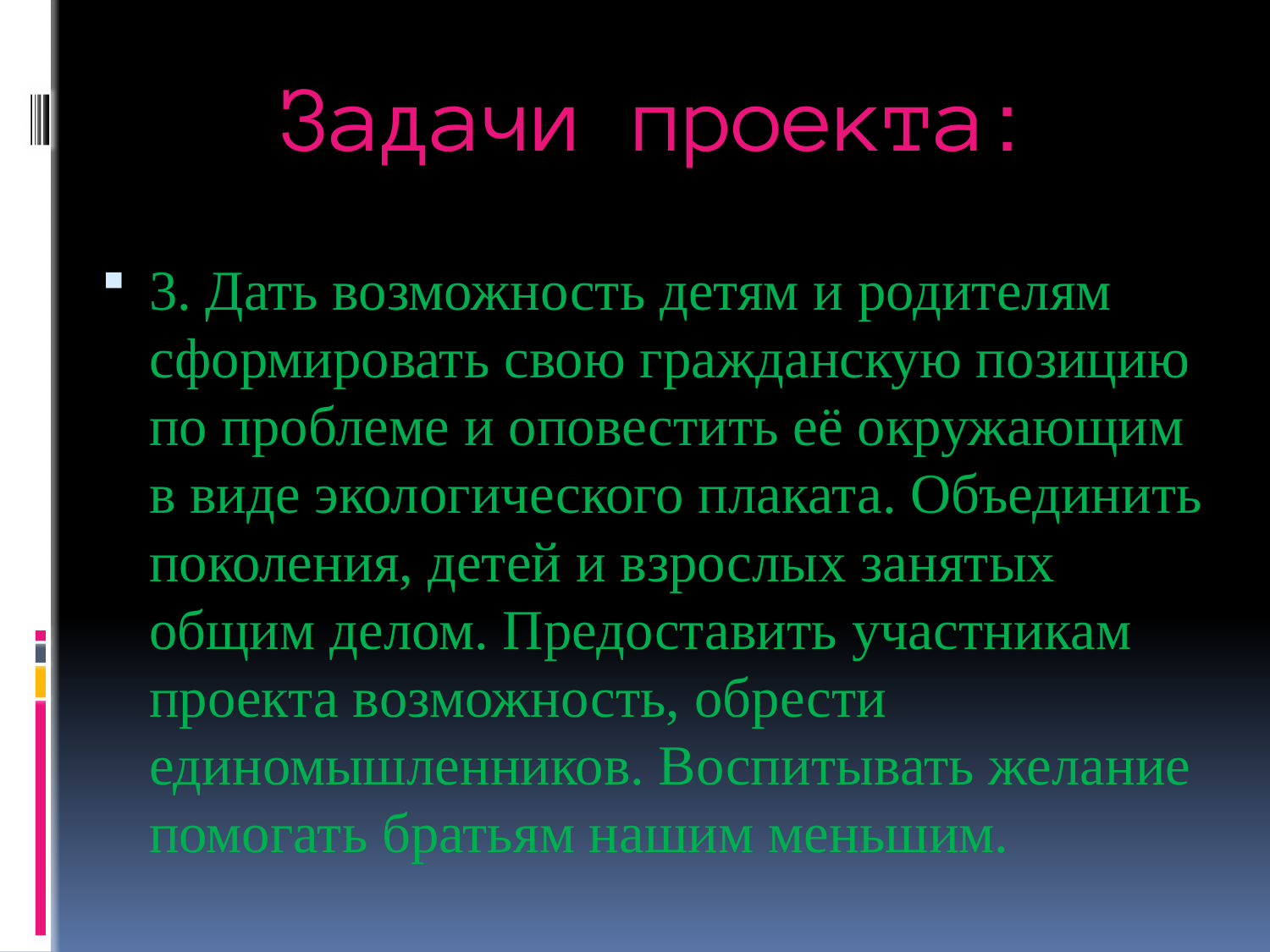

# Задачи проекта:
3. Дать возможность детям и родителям сформировать свою гражданскую позицию по проблеме и оповестить её окружающим в виде экологического плаката. Объединить поколения, детей и взрослых занятых общим делом. Предоставить участникам проекта возможность, обрести единомышленников. Воспитывать желание помогать братьям нашим меньшим.